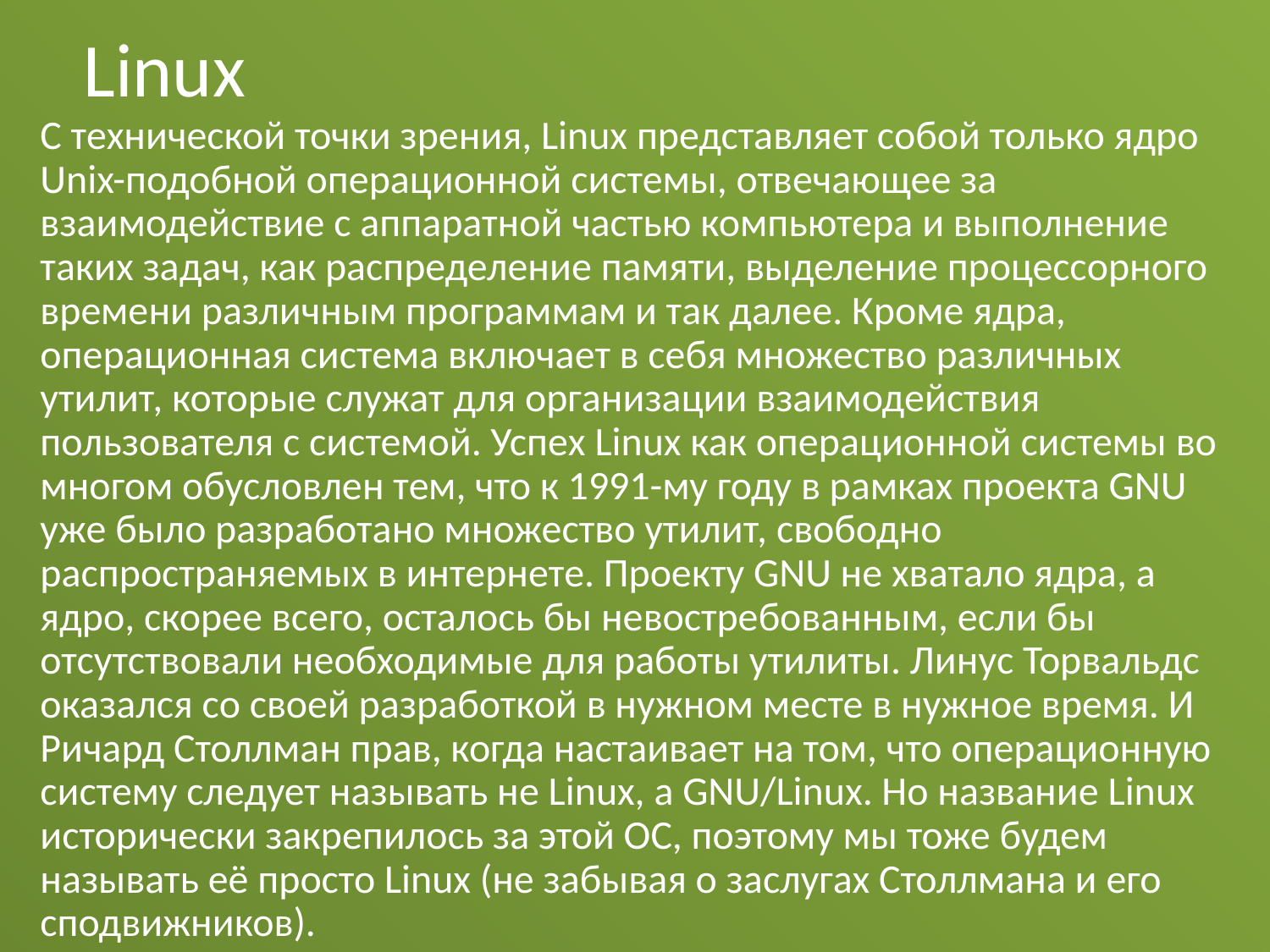

# Linux
С технической точки зрения, Linux представляет собой только ядро Unix-подобной операционной системы, отвечающее за взаимодействие с аппаратной частью компьютера и выполнение таких задач, как распределение памяти, выделение процессорного времени различным программам и так далее. Кроме ядра, операционная система включает в себя множество различных утилит, которые служат для организации взаимодействия пользователя с системой. Успех Linux как операционной системы во многом обусловлен тем, что к 1991-му году в рамках проекта GNU уже было разработано множество утилит, свободно распространяемых в интернете. Проекту GNU не хватало ядра, а ядро, скорее всего, осталось бы невостребованным, если бы отсутствовали необходимые для работы утилиты. Линус Торвальдс оказался со своей разработкой в нужном месте в нужное время. И Ричард Столлман прав, когда настаивает на том, что операционную систему следует называть не Linux, а GNU/Linux. Но название Linux исторически закрепилось за этой ОС, поэтому мы тоже будем называть её просто Linux (не забывая о заслугах Столлмана и его сподвижников).